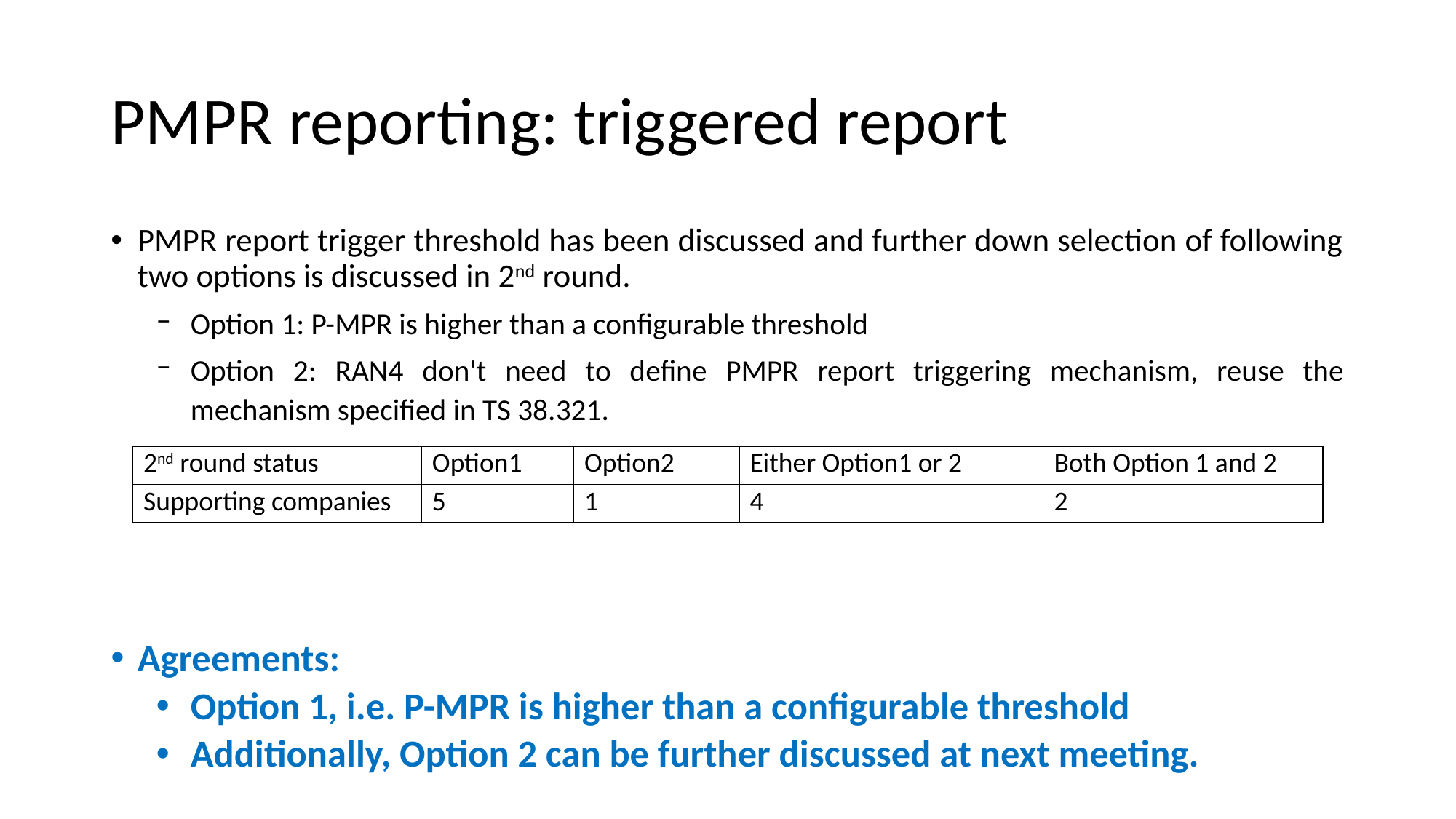

# PMPR reporting: triggered report
PMPR report trigger threshold has been discussed and further down selection of following two options is discussed in 2nd round.
Option 1: P-MPR is higher than a configurable threshold
Option 2: RAN4 don't need to define PMPR report triggering mechanism, reuse the mechanism specified in TS 38.321.

Agreements:
Option 1, i.e. P-MPR is higher than a configurable threshold
Additionally, Option 2 can be further discussed at next meeting.

| 2nd round status | Option1 | Option2 | Either Option1 or 2 | Both Option 1 and 2 |
| --- | --- | --- | --- | --- |
| Supporting companies | 5 | 1 | 4 | 2 |